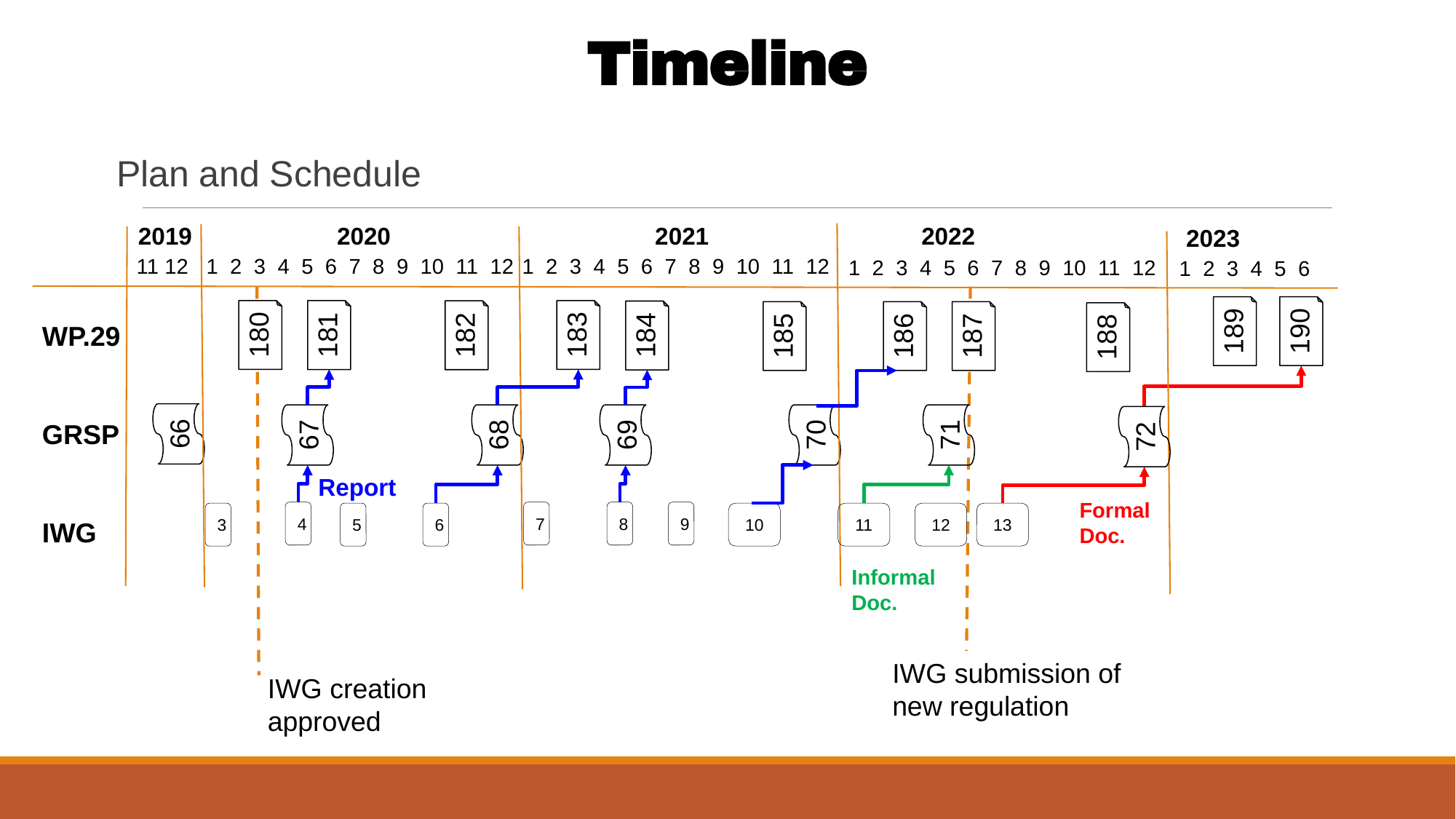

# Timeline
Plan and Schedule
2019
2020
2021
2022
2023
11 12
1  2  3  4  5  6  7  8  9  10  11  12
1  2  3  4  5  6  7  8  9  10  11  12
1  2  3  4  5  6  7  8  9  10  11  12
1  2  3  4  5  6
189
190
180
183
181
182
WP.29

GRSP

IWG
184
185
186
187
188
66
67
68
70
71
69
72
Report
Formal Doc.
4
7
8
9
3
5
6
10
11
12
13
Informal Doc.
IWG submission of  new regulation
IWG creation approved